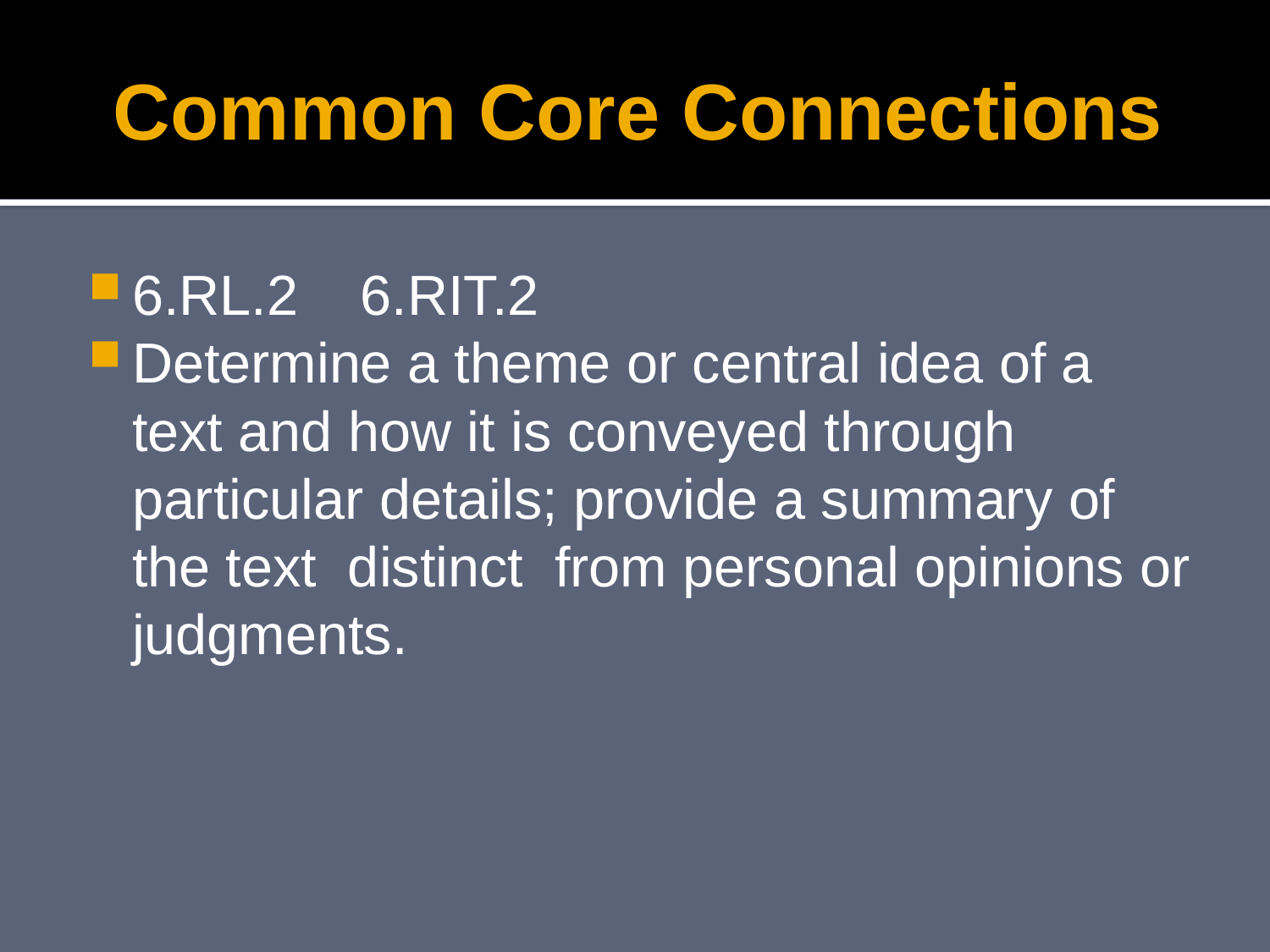

# Common Core Connections
6.RL.2    6.RIT.2
Determine a theme or central idea of a text and how it is conveyed through particular details; provide a summary of the text  distinct  from personal opinions or judgments.